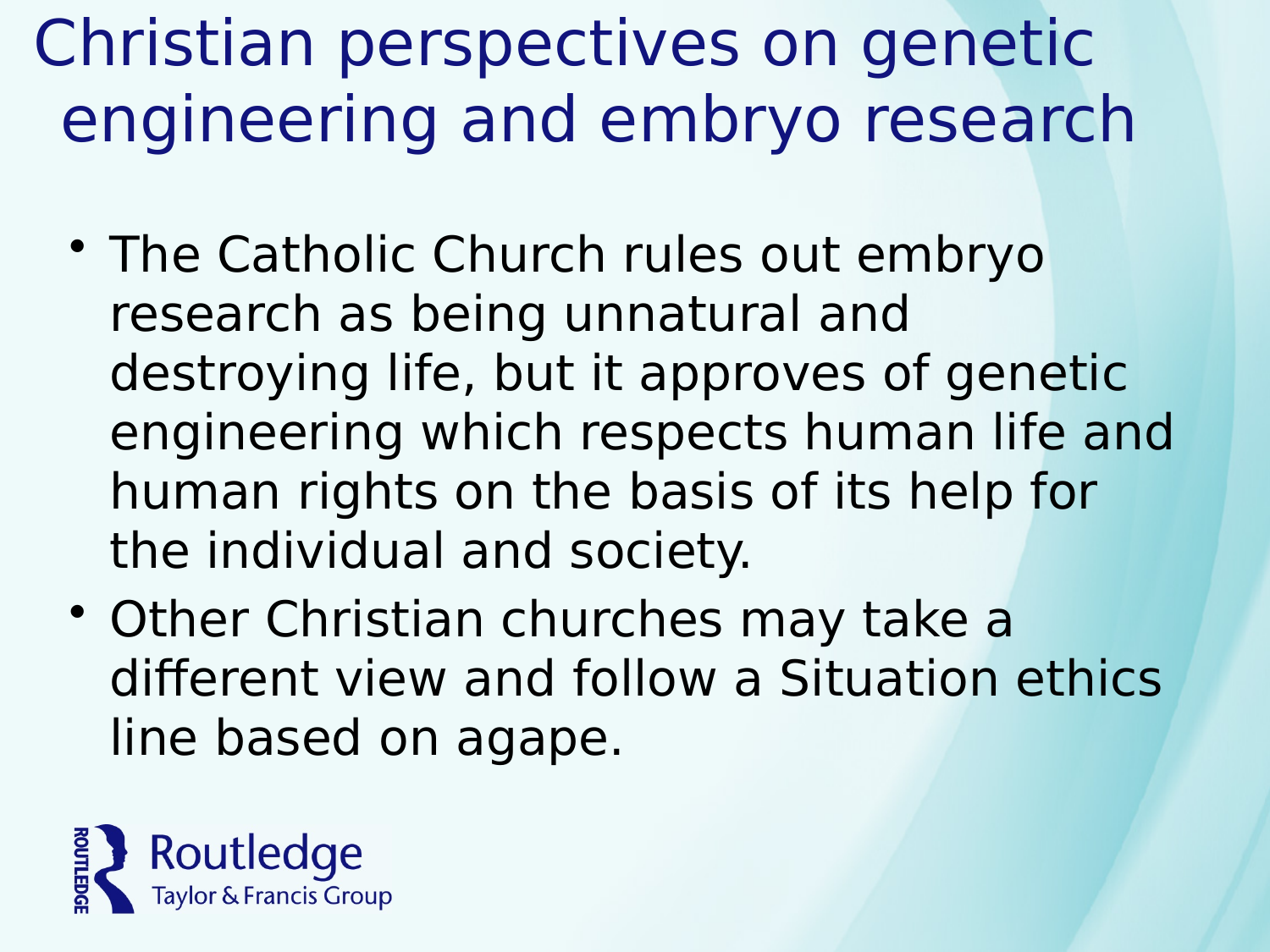

# Christian perspectives on genetic engineering and embryo research
The Catholic Church rules out embryo research as being unnatural and destroying life, but it approves of genetic engineering which respects human life and human rights on the basis of its help for the individual and society.
Other Christian churches may take a different view and follow a Situation ethics line based on agape.